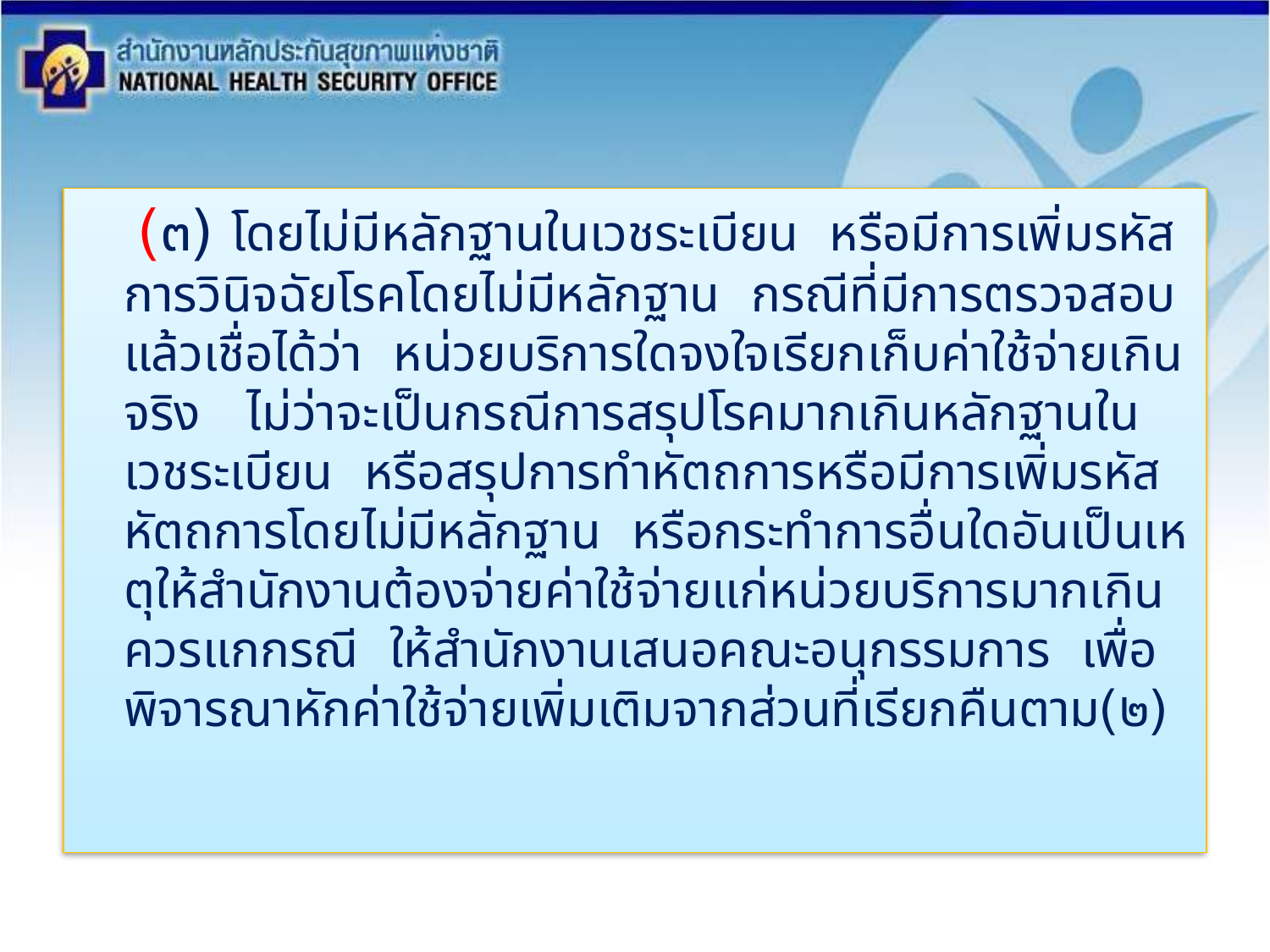

(๓) โดยไม่มีหลักฐานในเวชระเบียน  หรือมีการเพิ่มรหัสการวินิจฉัยโรคโดยไม่มีหลักฐาน  กรณีที่มีการตรวจสอบแล้วเชื่อได้ว่า  หน่วยบริการใดจงใจเรียกเก็บค่าใช้จ่ายเกินจริง   ไม่ว่าจะเป็นกรณีการสรุปโรคมากเกินหลักฐานในเวชระเบียน  หรือสรุปการทําหัตถการหรือมีการเพิ่มรหัสหัตถการโดยไม่มีหลักฐาน  หรือกระทําการอื่นใดอันเป็นเหตุให้สํานักงานต้องจ่ายค่าใช้จ่ายแก่หน่วยบริการมากเกินควรแกกรณี  ให้สํานักงานเสนอคณะอนุกรรมการ  เพื่อพิจารณาหักค่าใช้จ่ายเพิ่มเติมจากส่วนที่เรียกคืนตาม(๒)